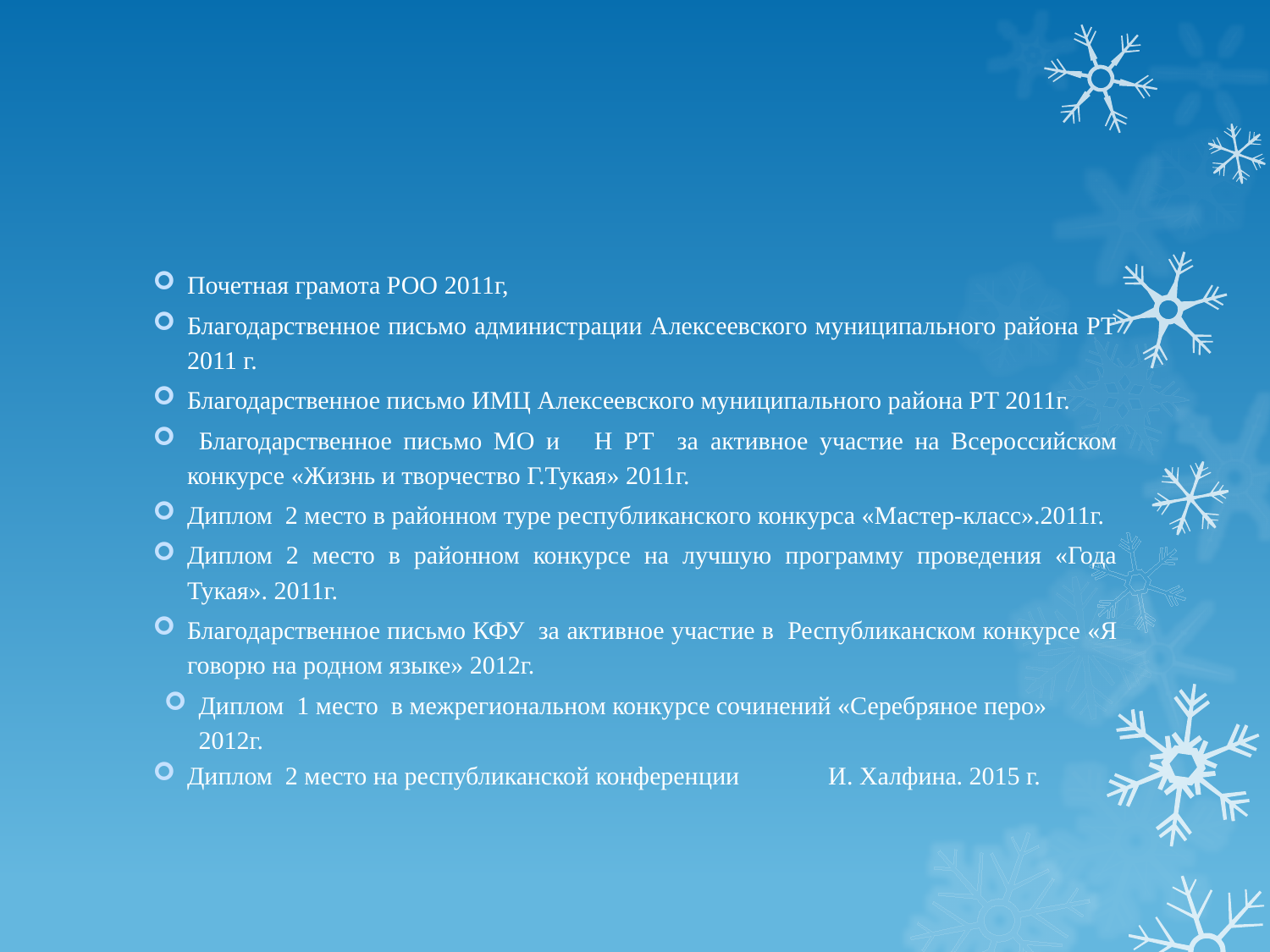

#
Почетная грамота РОО 2011г,
Благодарственное письмо администрации Алексеевского муниципального района РТ 2011 г.
Благодарственное письмо ИМЦ Алексеевского муниципального района РТ 2011г.
 Благодарственное письмо МО и   Н РТ  за активное участие на Всероссийском конкурсе «Жизнь и творчество Г.Тукая» 2011г.
Диплом  2 место в районном туре республиканского конкурса «Мастер-класс».2011г.
Диплом 2 место в районном конкурсе на лучшую программу проведения «Года Тукая». 2011г.
Благодарственное письмо КФУ  за активное участие в  Республиканском конкурсе «Я говорю на родном языке» 2012г.
Диплом  1 место  в межрегиональном конкурсе сочинений «Серебряное перо» 2012г.
Диплом  2 место на республиканской конференции              И. Халфина. 2015 г.